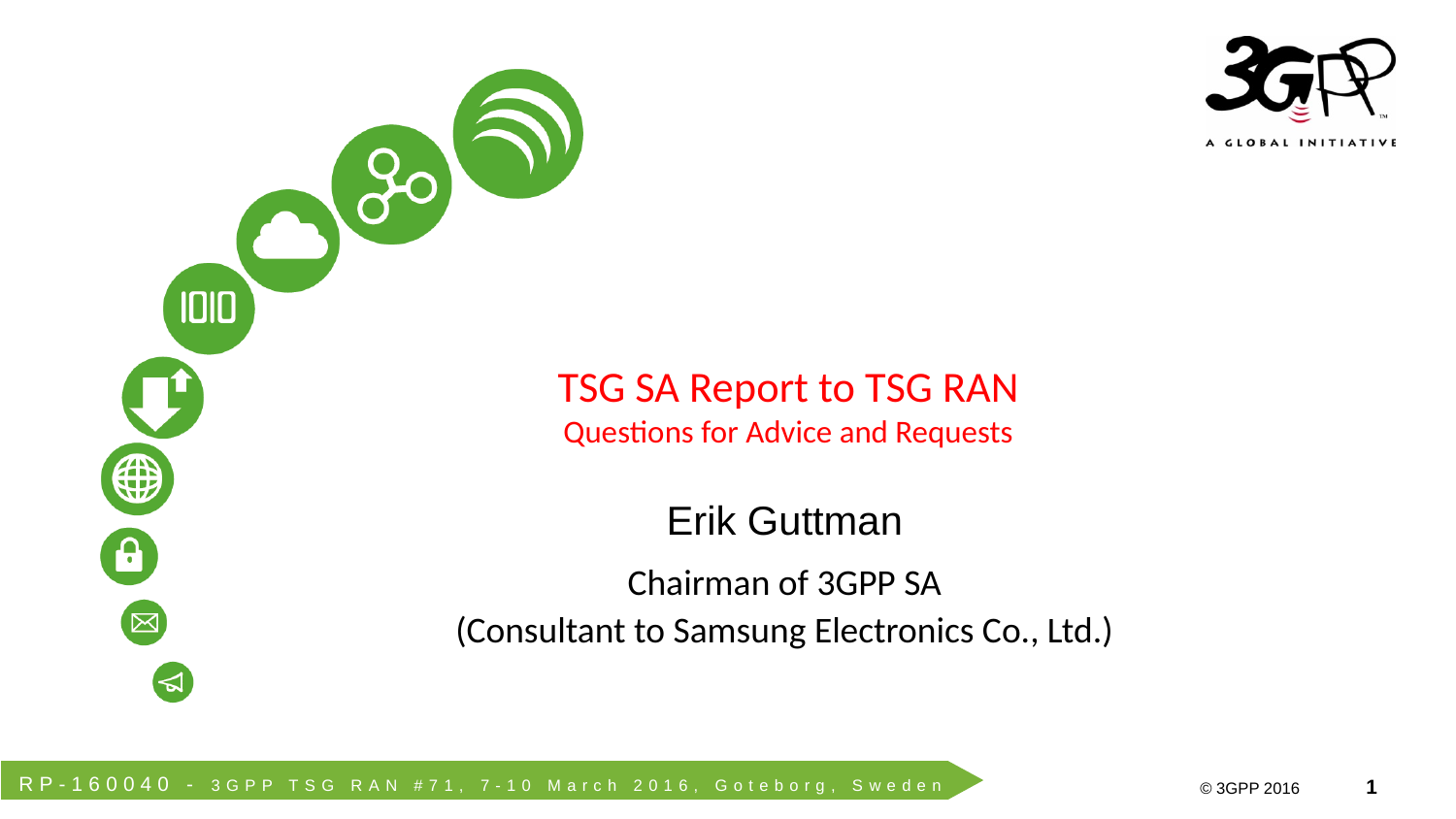

# TSG SA Report to TSG RAN Questions for Advice and Requests
Erik Guttman
Chairman of 3GPP SA
(Consultant to Samsung Electronics Co., Ltd.)